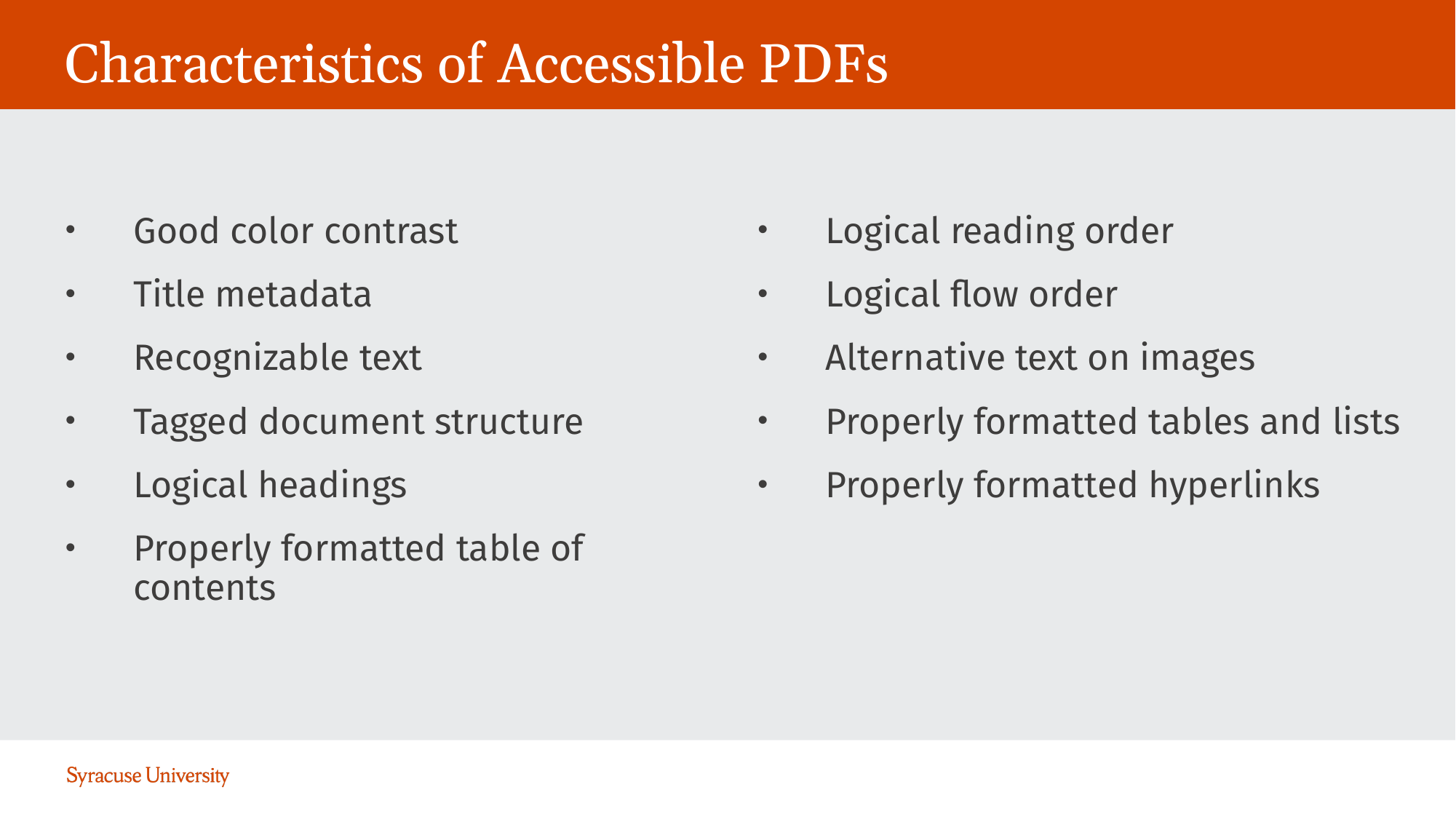

# Characteristics of Accessible PDFs
Good color contrast
Title metadata
Recognizable text
Tagged document structure
Logical headings
Properly formatted table of contents

Logical reading order
Logical flow order
Alternative text on images
Properly formatted tables and lists
Properly formatted hyperlinks